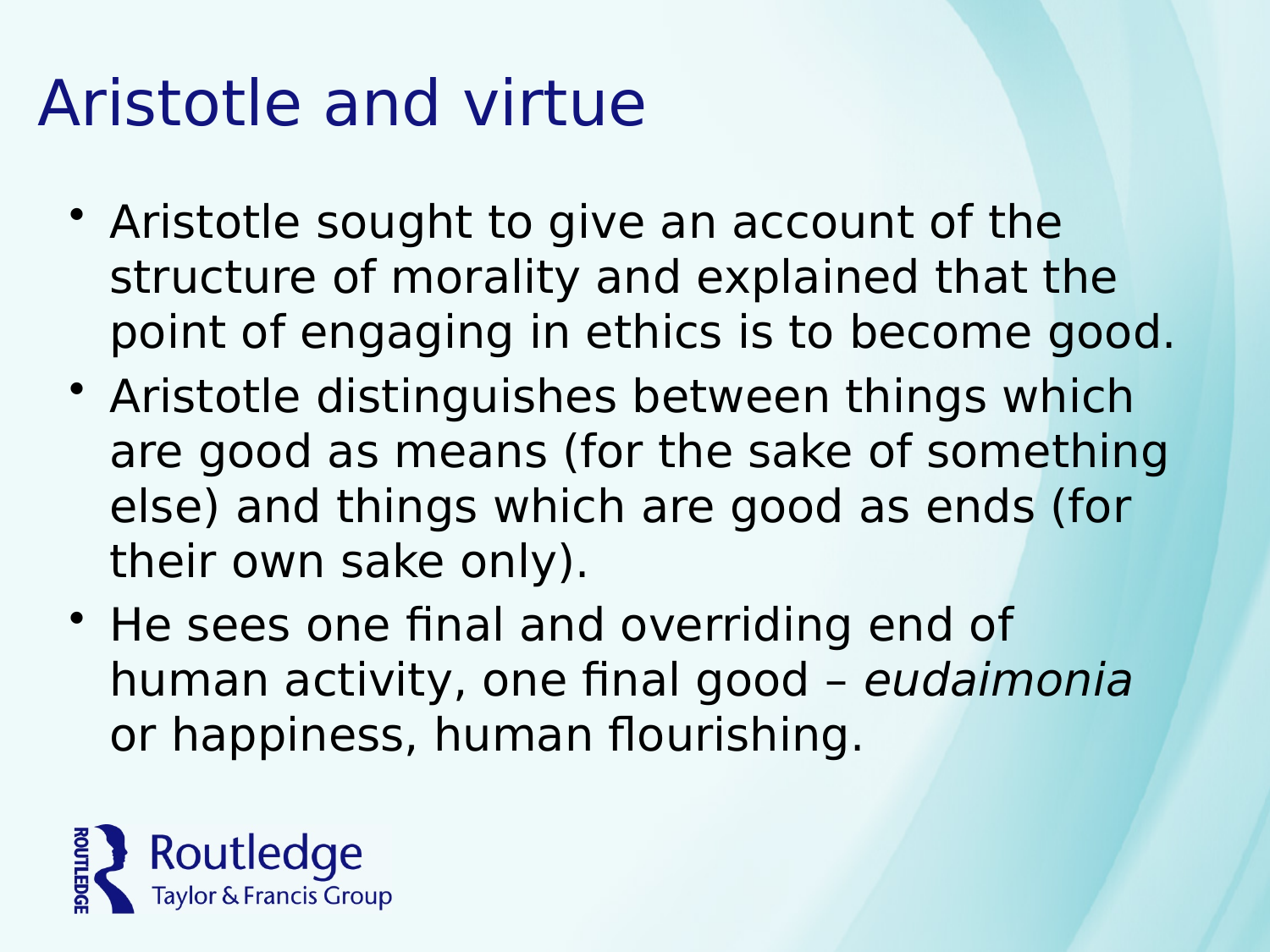

# Aristotle and virtue
Aristotle sought to give an account of the structure of morality and explained that the point of engaging in ethics is to become good.
Aristotle distinguishes between things which are good as means (for the sake of something else) and things which are good as ends (for their own sake only).
He sees one final and overriding end of human activity, one final good – eudaimonia or happiness, human flourishing.